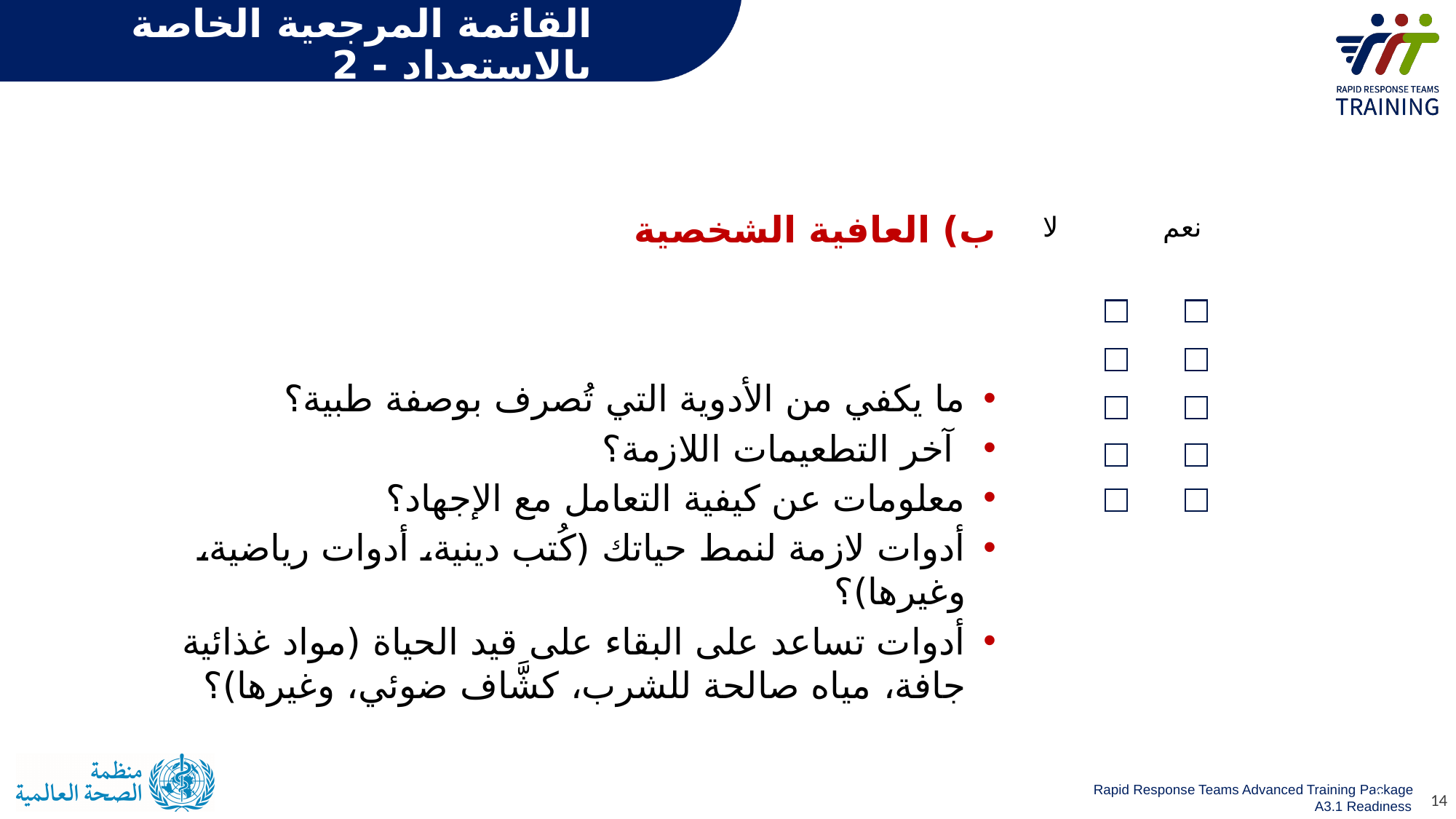

# القائمة المرجعية الخاصة بالاستعداد - 2
ب) العافية الشخصية

ما يكفي من الأدوية التي تُصرف بوصفة طبية؟
 آخر التطعيمات اللازمة؟
معلومات عن كيفية التعامل مع الإجهاد؟
أدوات لازمة لنمط حياتك (كُتب دينية، أدوات رياضية، وغيرها)؟
أدوات تساعد على البقاء على قيد الحياة (مواد غذائية جافة، مياه صالحة للشرب، كشَّاف ضوئي، وغيرها)؟
نعم            لا

14